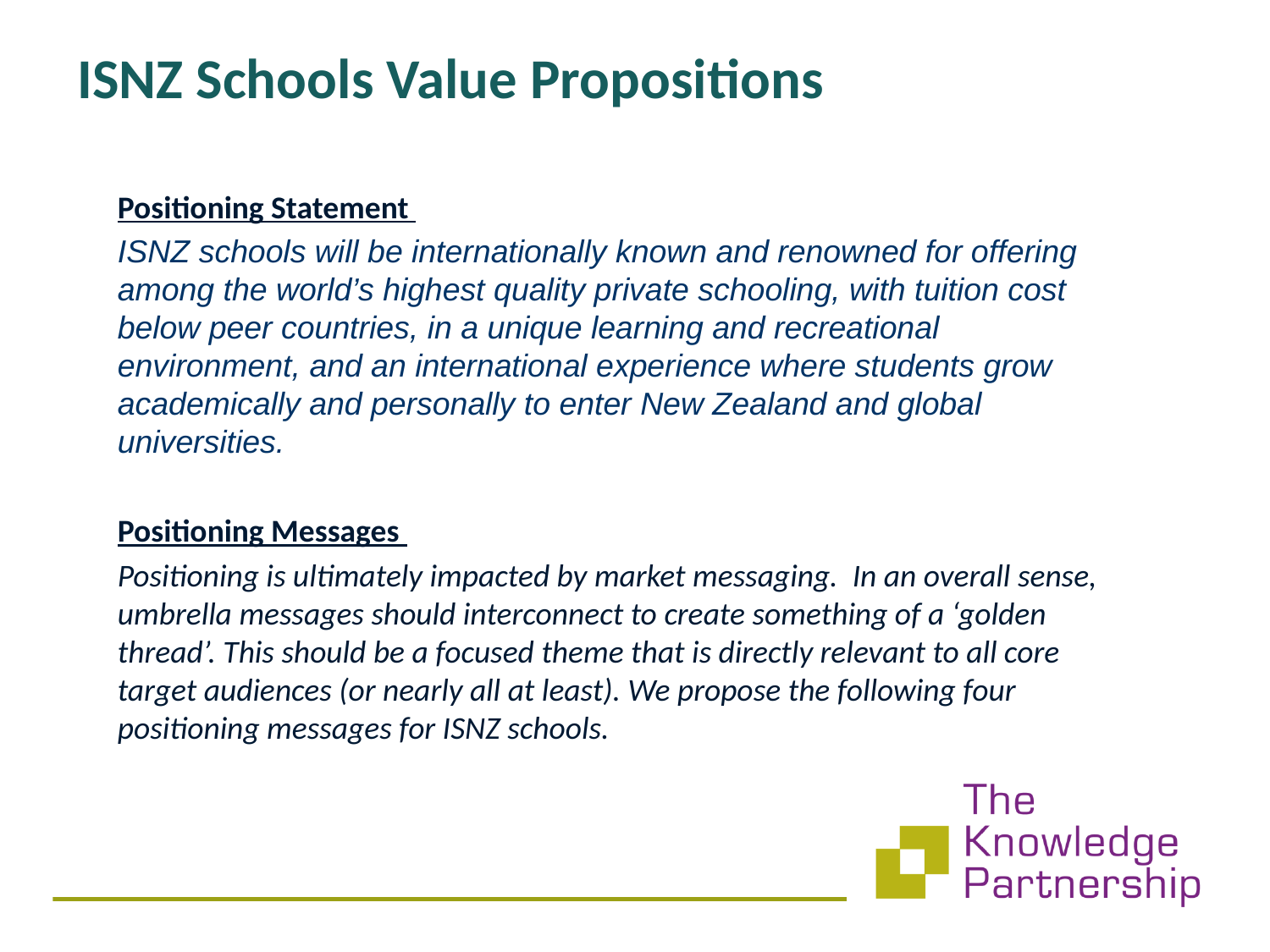

ISNZ Schools Value Propositions

Positioning Statement
ISNZ schools will be internationally known and renowned for offering among the world’s highest quality private schooling, with tuition cost below peer countries, in a unique learning and recreational environment, and an international experience where students grow academically and personally to enter New Zealand and global universities.

Positioning Messages
Positioning is ultimately impacted by market messaging.  In an overall sense, umbrella messages should interconnect to create something of a ‘golden thread’. This should be a focused theme that is directly relevant to all core target audiences (or nearly all at least). We propose the following four positioning messages for ISNZ schools.